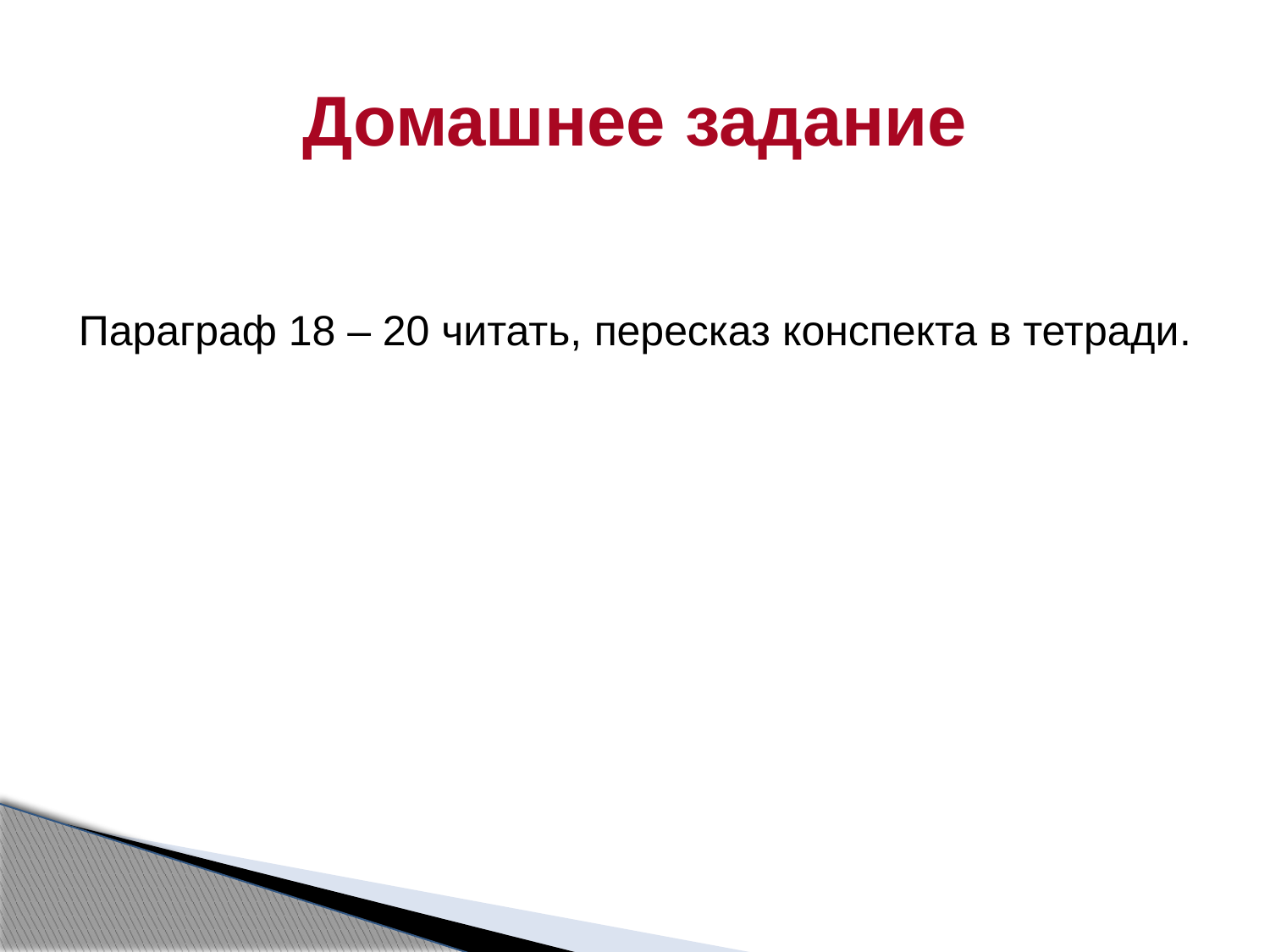

# Домашнее задание
Параграф 18 – 20 читать, пересказ конспекта в тетради.